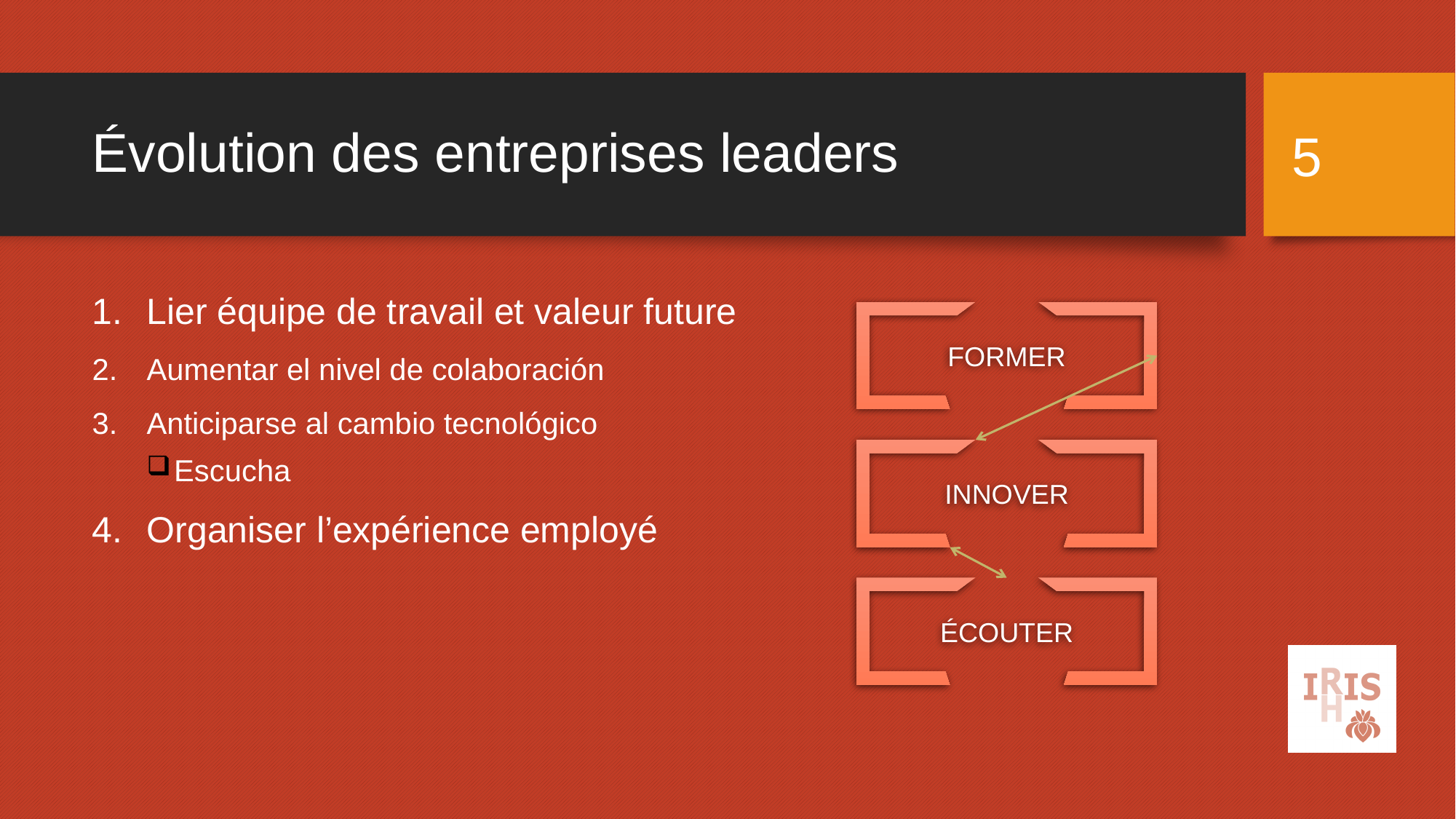

5
# Évolution des entreprises leaders
Lier équipe de travail et valeur future
Aumentar el nivel de colaboración
Anticiparse al cambio tecnológico
Escucha
Organiser l’expérience employé

FORMER
INNOVER
ÉCOUTER